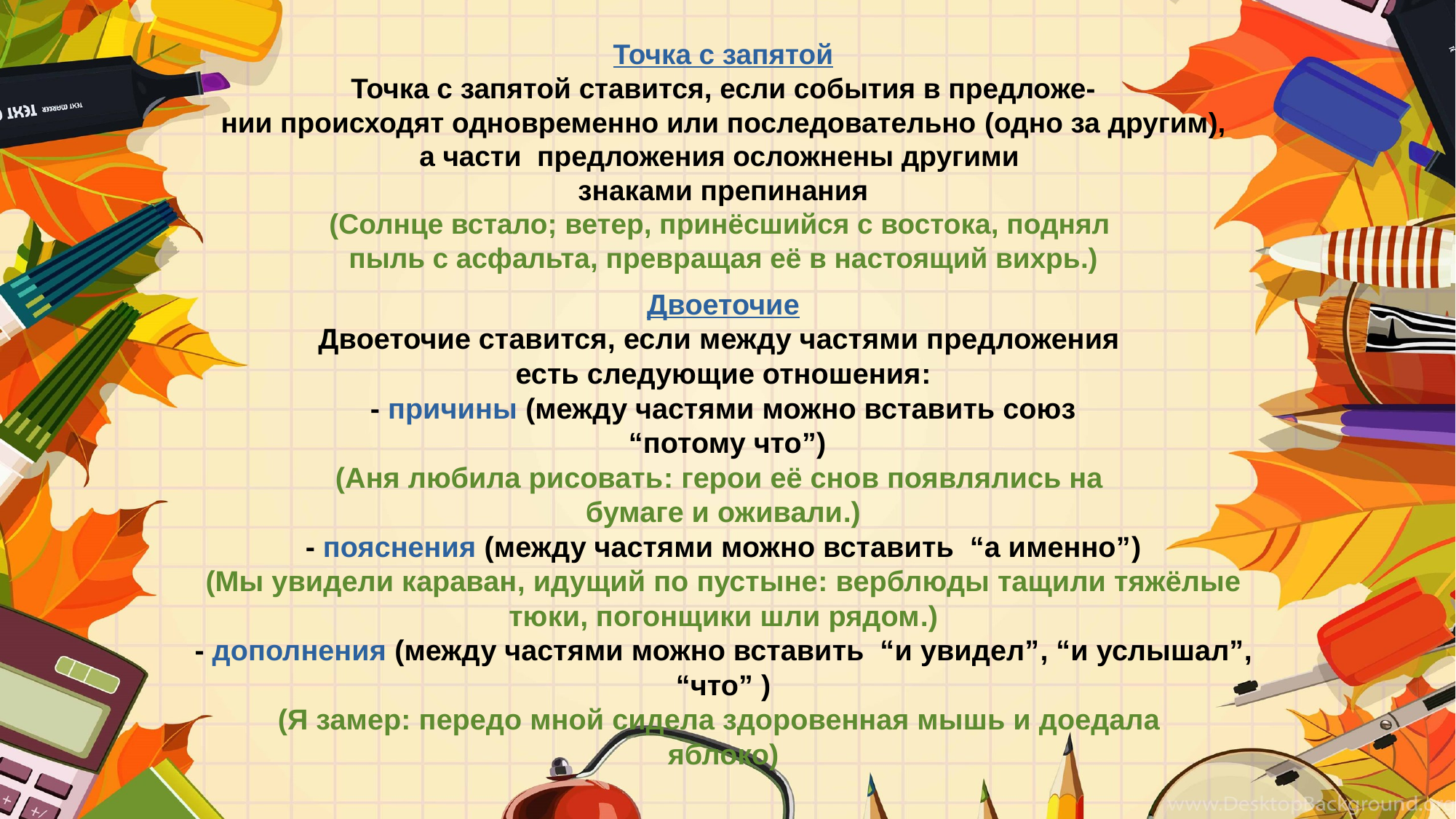

Точка с запятой
Точка с запятой ставится, если события в предложе-
нии происходят одновременно или последовательно (одно за другим), а части  предложения осложнены другими
знаками препинания
(Солнце встало; ветер, принёсшийся с востока, поднял
пыль с асфальта, превращая её в настоящий вихрь.)

Двоеточие
Двоеточие ставится, если между частями предложения
есть следующие отношения:
- причины (между частями можно вставить союз
 “потому что”)
(Аня любила рисовать: герои её снов появлялись на
бумаге и оживали.)
- пояснения (между частями можно вставить  “а именно”)
(Мы увидели караван, идущий по пустыне: верблюды тащили тяжёлые тюки, погонщики шли рядом.)
- дополнения (между частями можно вставить  “и увидел”, “и услышал”, “что” )
(Я замер: передо мной сидела здоровенная мышь и доедала
яблоко)